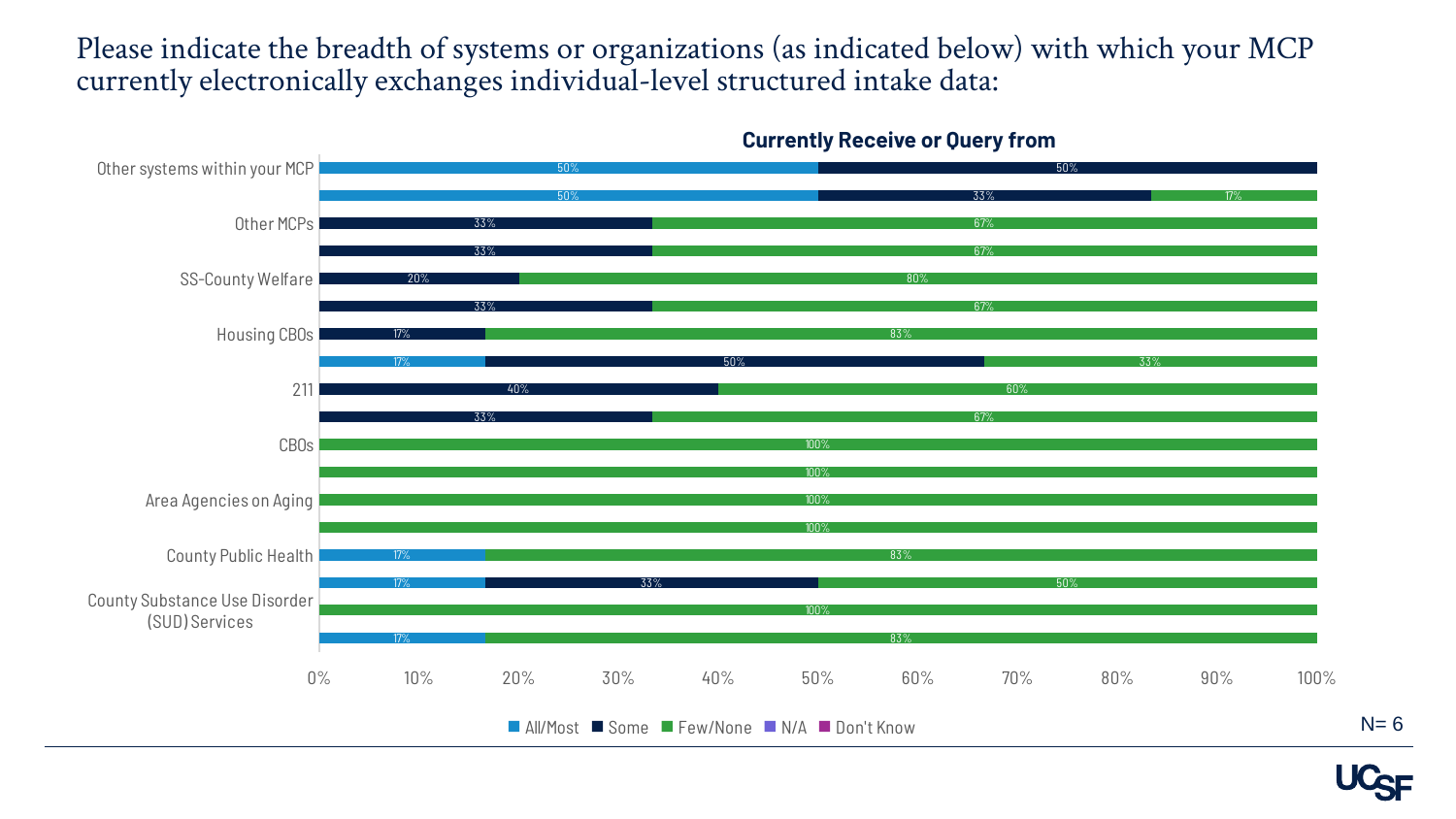

# Please indicate the breadth of systems or organizations (as indicated below) with which your MCP currently electronically exchanges individual-level structured intake data:
Currently Receive or Query from

### Chart

| Category | All/Most | Some | Few/None | N/A | Don't Know |
|---|---|---|---|---|---|
| Other systems within your MCP | 0.5 | 0.5 | None | None | None |
| Hospitals | 0.5 | 0.3333333333333333 | 0.16666666666666666 | None | None |
| Other MCPs | None | 0.3333333333333333 | 0.6666666666666666 | None | None |
| ECM/CS Providers | None | 0.3333333333333333 | 0.6666666666666666 | None | None |
| SS-County Welfare | None | 0.2 | 0.8 | None | None |
| SS-Benefits | None | 0.3333333333333333 | 0.6666666666666666 | None | None |
| Housing CBOs | None | 0.16666666666666666 | 0.8333333333333334 | None | None |
| Continuum of Care (CoC) | 0.16666666666666666 | 0.5 | 0.3333333333333333 | None | None |
| 211 | None | 0.4 | 0.6 | None | None |
| Criminal / Legal Institutions | None | 0.3333333333333333 | 0.6666666666666666 | None | None |
| CBOs | None | None | 1.0 | None | None |
| Schools/Local Education Agencies (LEAs) | None | None | 1.0 | None | None |
| Area Agencies on Aging | None | None | 1.0 | None | None |
| Regional Centers | None | None | 1.0 | None | None |
| County Public Health | 0.16666666666666666 | None | 0.8333333333333334 | None | None |
| County Behavioral Health | 0.16666666666666666 | 0.3333333333333333 | 0.5 | None | None |
| County Substance Use Disorder (SUD) Services | None | None | 1.0 | None | None |
| WIC | 0.16666666666666666 | None | 0.8333333333333334 | None | None |
N= 6